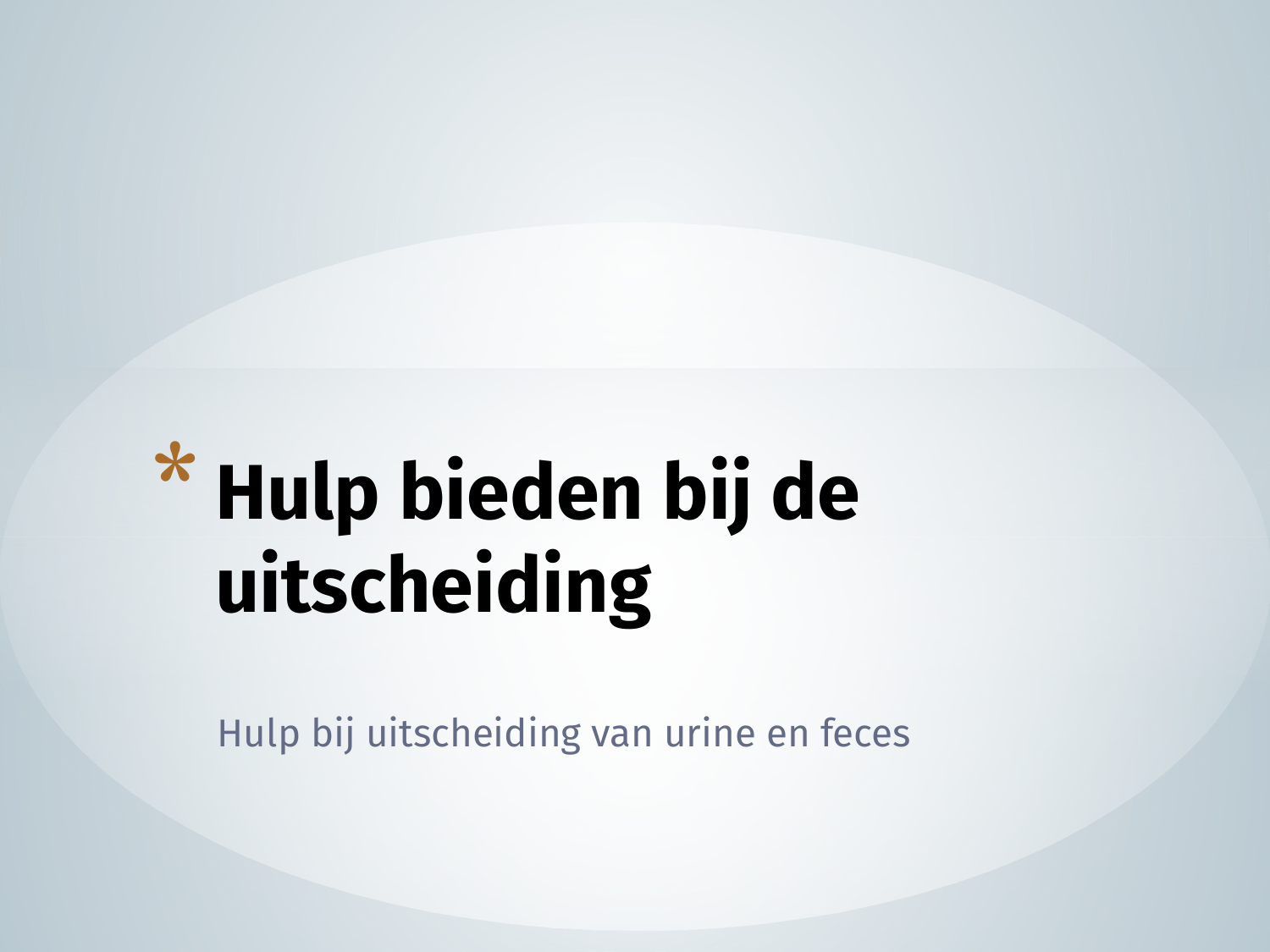

# Hulp bieden bij de uitscheiding
Hulp bij uitscheiding van urine en feces